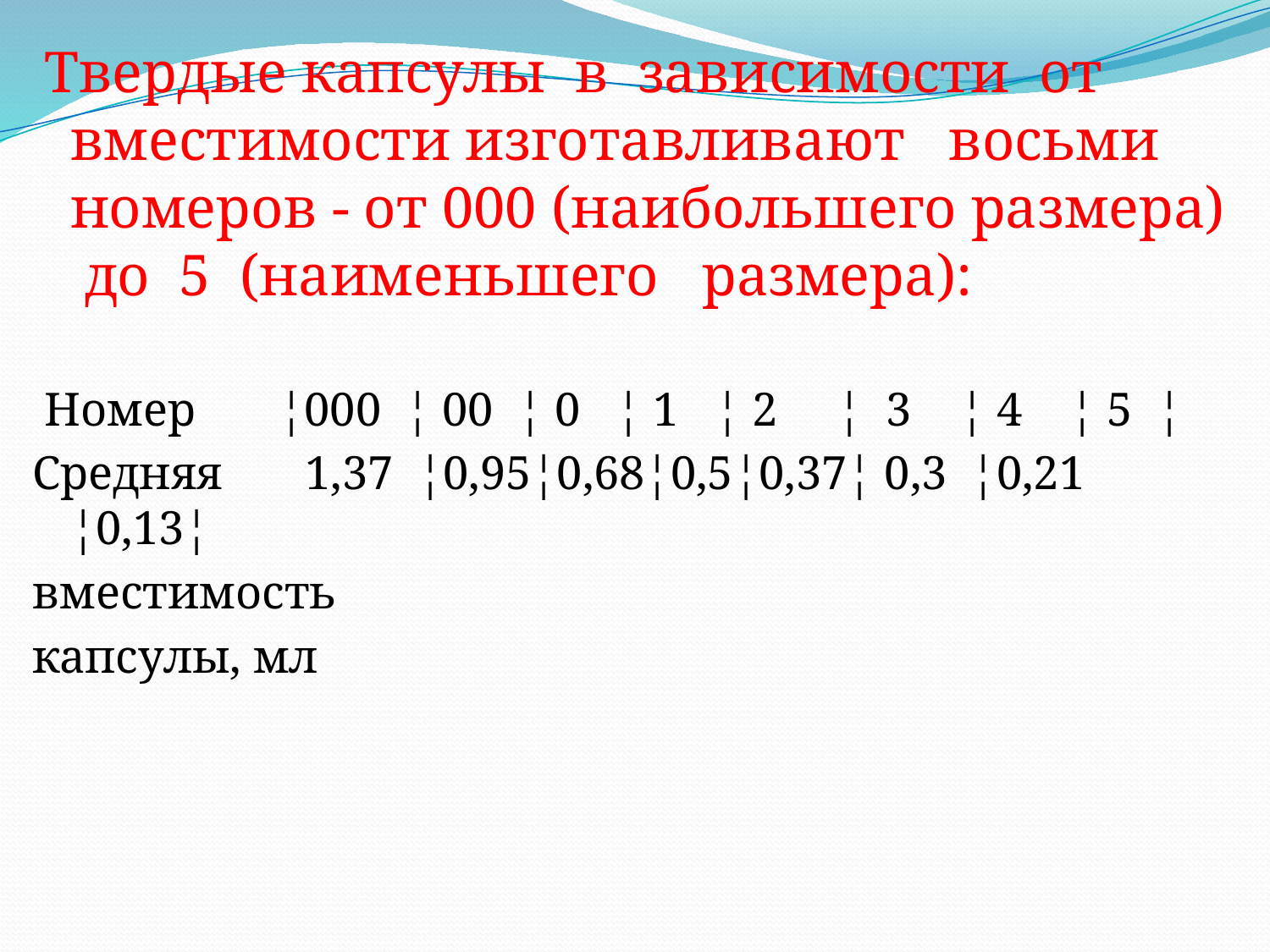

Твердые капсулы  в  зависимости  от  вместимости изготавливают   восьми номеров - от 000 (наибольшего размера)  до  5  (наименьшего   размера):

 Номер       ¦000  ¦ 00  ¦ 0   ¦ 1   ¦ 2     ¦  3    ¦ 4    ¦ 5  ¦
Средняя       1,37  ¦0,95¦0,68¦0,5¦0,37¦ 0,3  ¦0,21 ¦0,13¦
вместимость
капсулы, мл
#